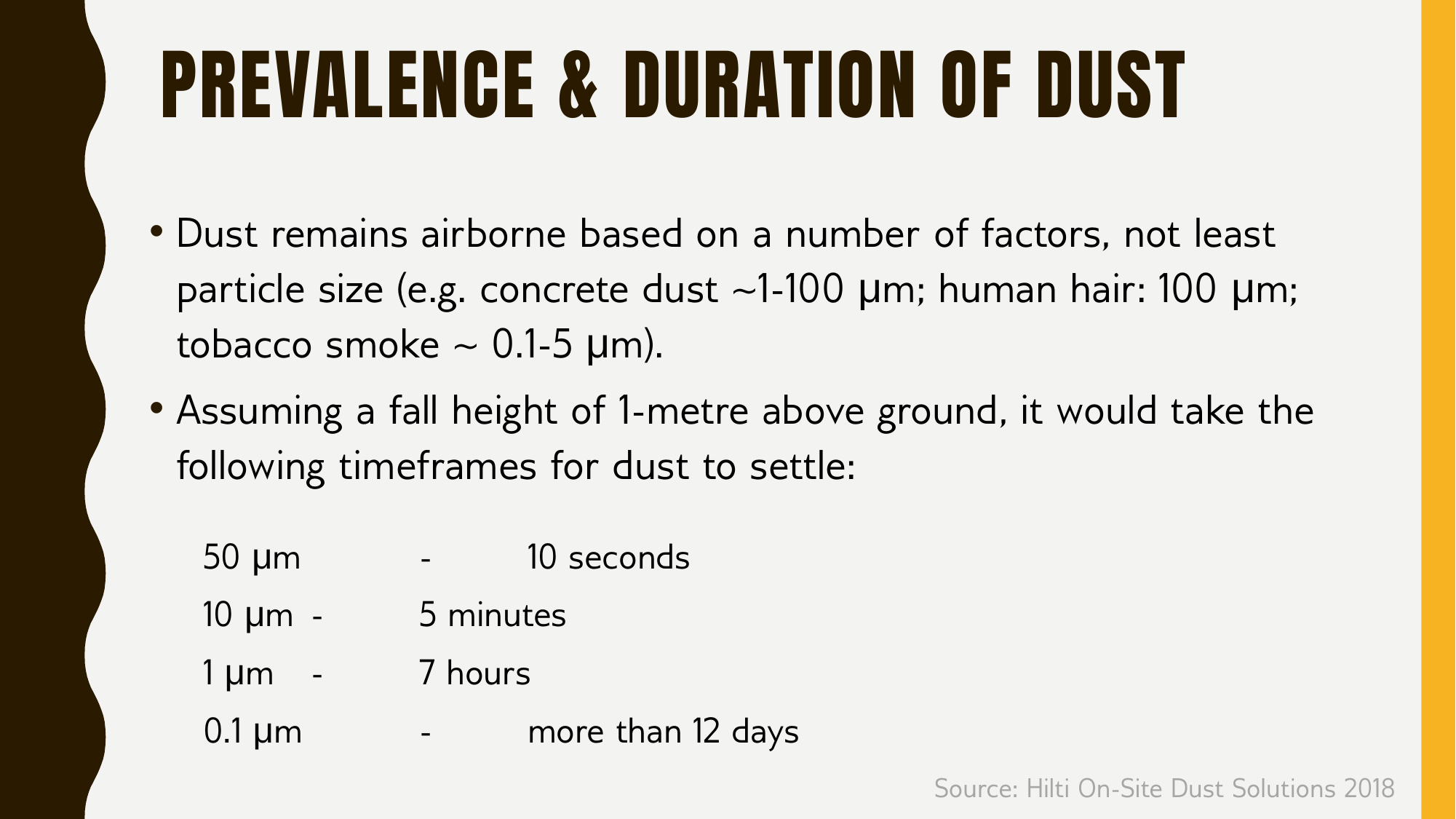

# Prevalence & duration of dust
Dust remains airborne based on a number of factors, not least particle size (e.g. concrete dust ~1-100 μm; human hair: 100 μm; tobacco smoke ~ 0.1-5 μm).
Assuming a fall height of 1-metre above ground, it would take the following timeframes for dust to settle:

50 μm 	- 	10 seconds
10 μm 	-	5 minutes
1 μm	-	7 hours
0.1 μm 	-	more than 12 days
Source: Hilti On-Site Dust Solutions 2018